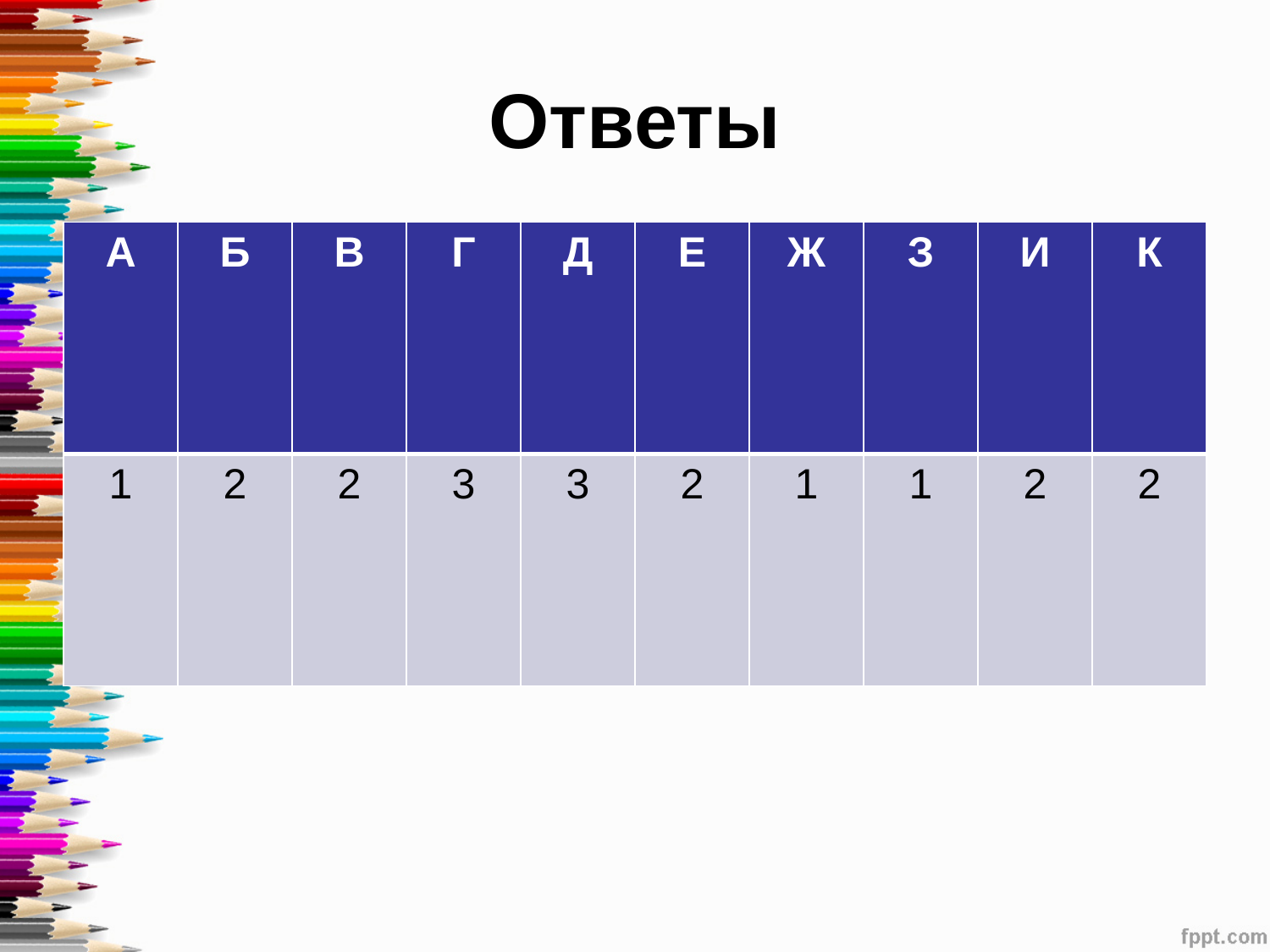

# Ответы
| А | Б | В | Г | Д | Е | Ж | З | И | К |
| --- | --- | --- | --- | --- | --- | --- | --- | --- | --- |
| 1 | 2 | 2 | 3 | 3 | 2 | 1 | 1 | 2 | 2 |